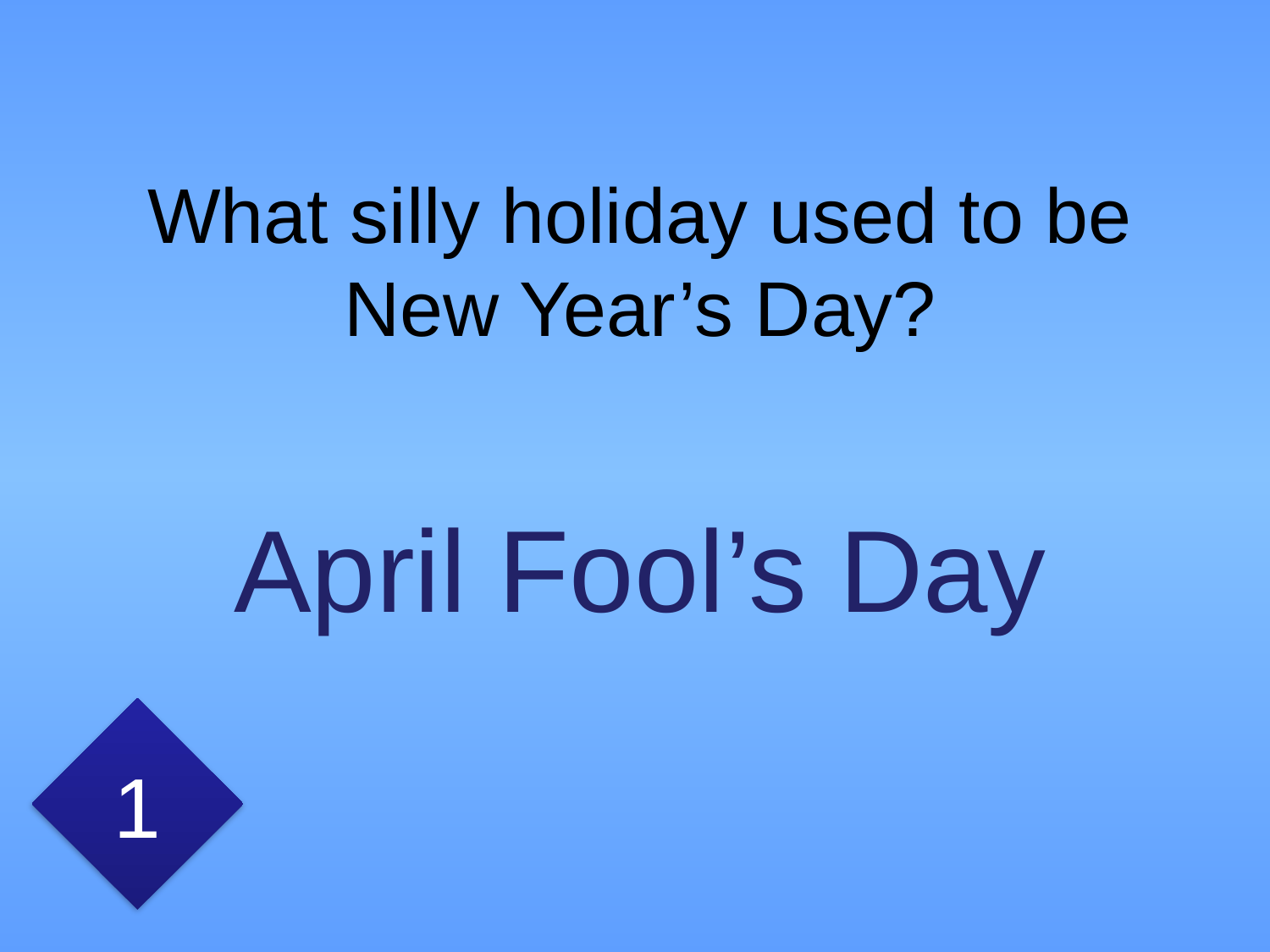

# What silly holiday used to be New Year’s Day?
April Fool’s Day
1